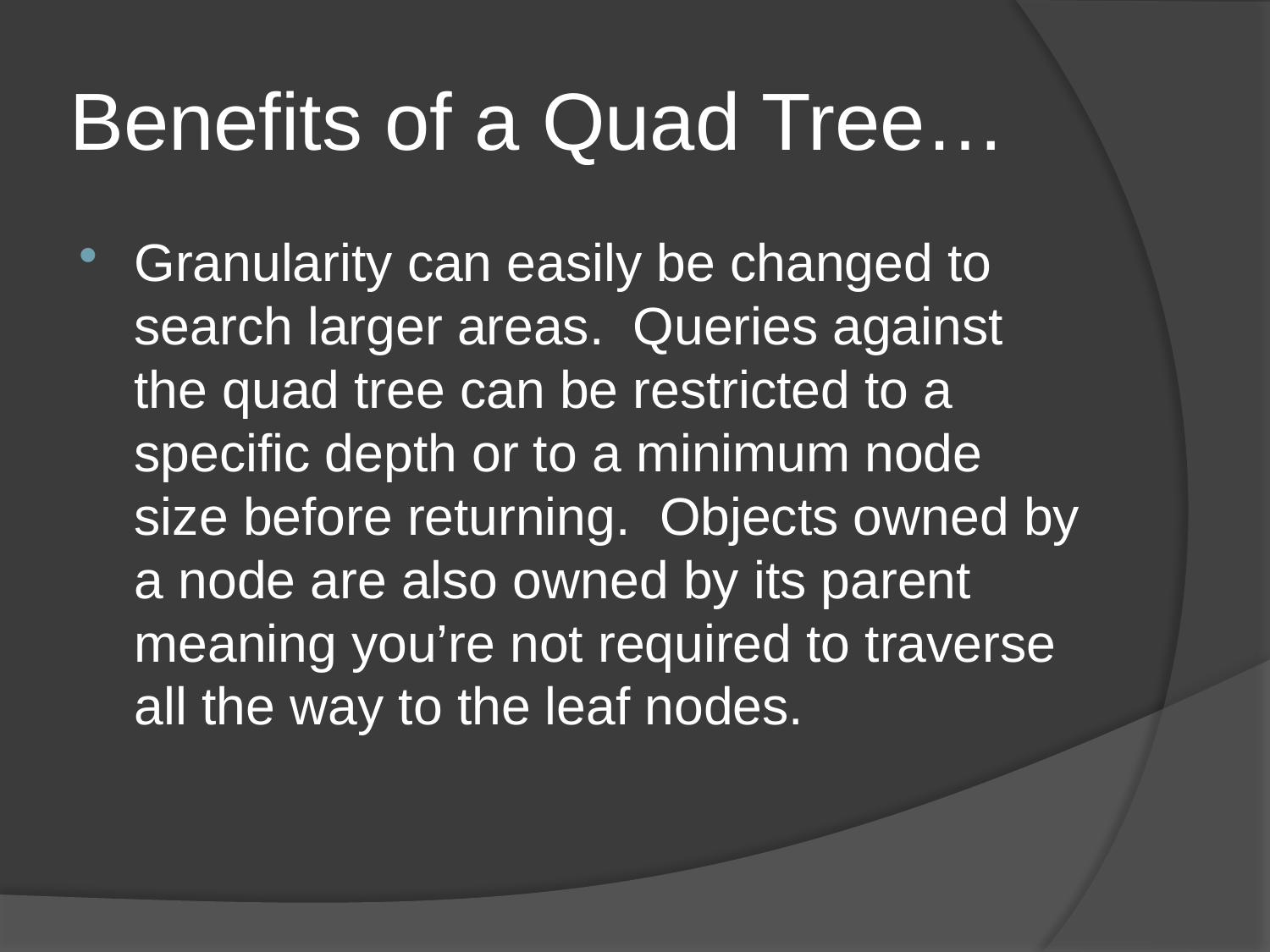

# Benefits of a Quad Tree…
Granularity can easily be changed to search larger areas.  Queries against the quad tree can be restricted to a specific depth or to a minimum node size before returning.  Objects owned by a node are also owned by its parent meaning you’re not required to traverse all the way to the leaf nodes.